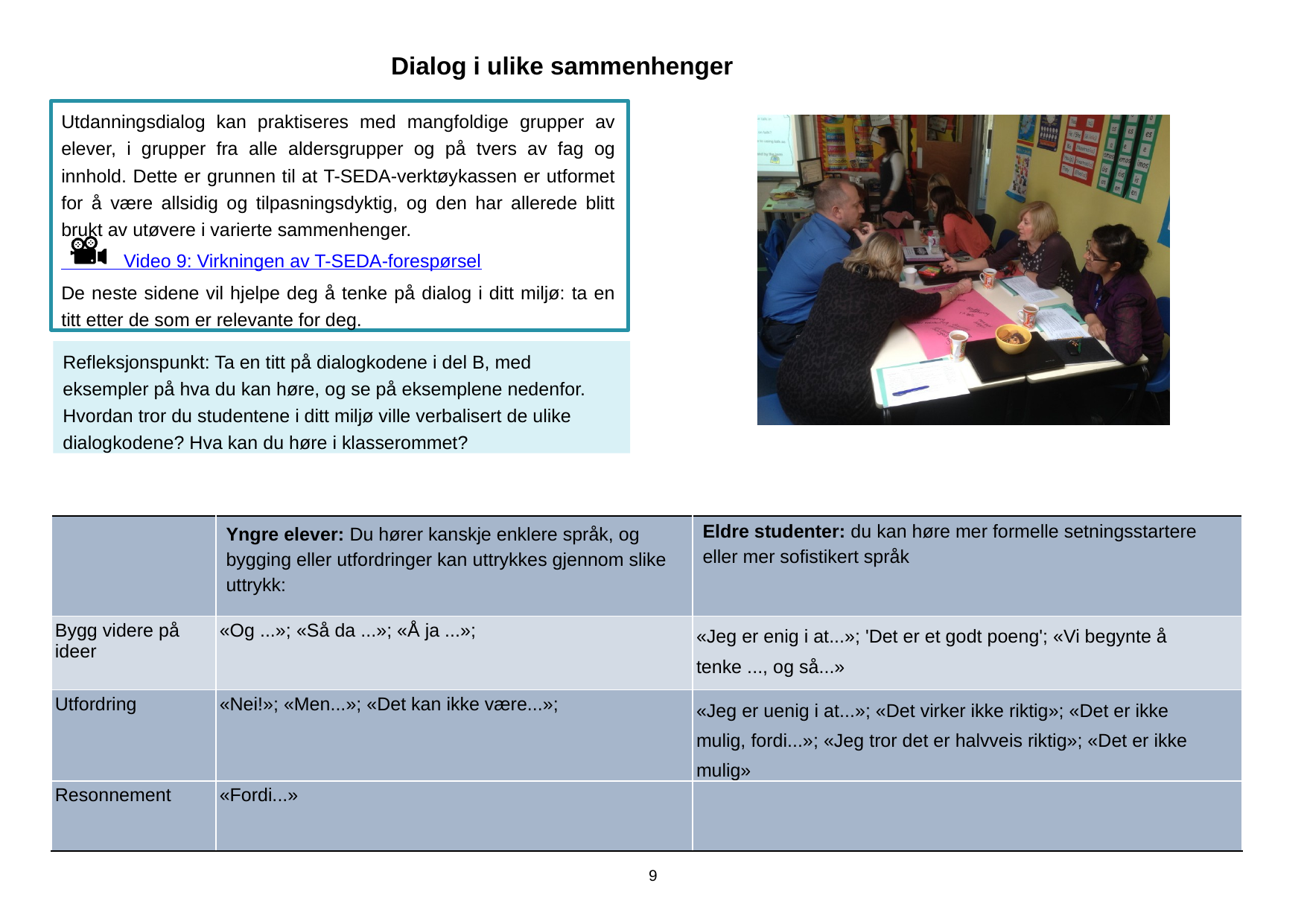

Dialog i ulike sammenhenger
Utdanningsdialog kan praktiseres med mangfoldige grupper av elever, i grupper fra alle aldersgrupper og på tvers av fag og innhold. Dette er grunnen til at T-SEDA-verktøykassen er utformet for å være allsidig og tilpasningsdyktig, og den har allerede blitt brukt av utøvere i varierte sammenhenger.
            Video 9: Virkningen av T-SEDA-forespørsel
De neste sidene vil hjelpe deg å tenke på dialog i ditt miljø: ta en titt etter de som er relevante for deg.

Refleksjonspunkt: Ta en titt på dialogkodene i del B, med eksempler på hva du kan høre, og se på eksemplene nedenfor. Hvordan tror du studentene i ditt miljø ville verbalisert de ulike dialogkodene? Hva kan du høre i klasserommet?
|  | Yngre elever: Du hører kanskje enklere språk, og bygging eller utfordringer kan uttrykkes gjennom slike uttrykk: | Eldre studenter: du kan høre mer formelle setningsstartere eller mer sofistikert språk |
| --- | --- | --- |
| Bygg videre på ideer | «Og ...»; «Så da ...»; «Å ja ...»; | «Jeg er enig i at...»; 'Det er et godt poeng'; «Vi begynte å tenke ..., og så...» |
| Utfordring | «Nei!»; «Men...»; «Det kan ikke være...»; | «Jeg er uenig i at...»; «Det virker ikke riktig»; «Det er ikke mulig, fordi...»; «Jeg tror det er halvveis riktig»; «Det er ikke mulig» |
| Resonnement | «Fordi...» |  |
9